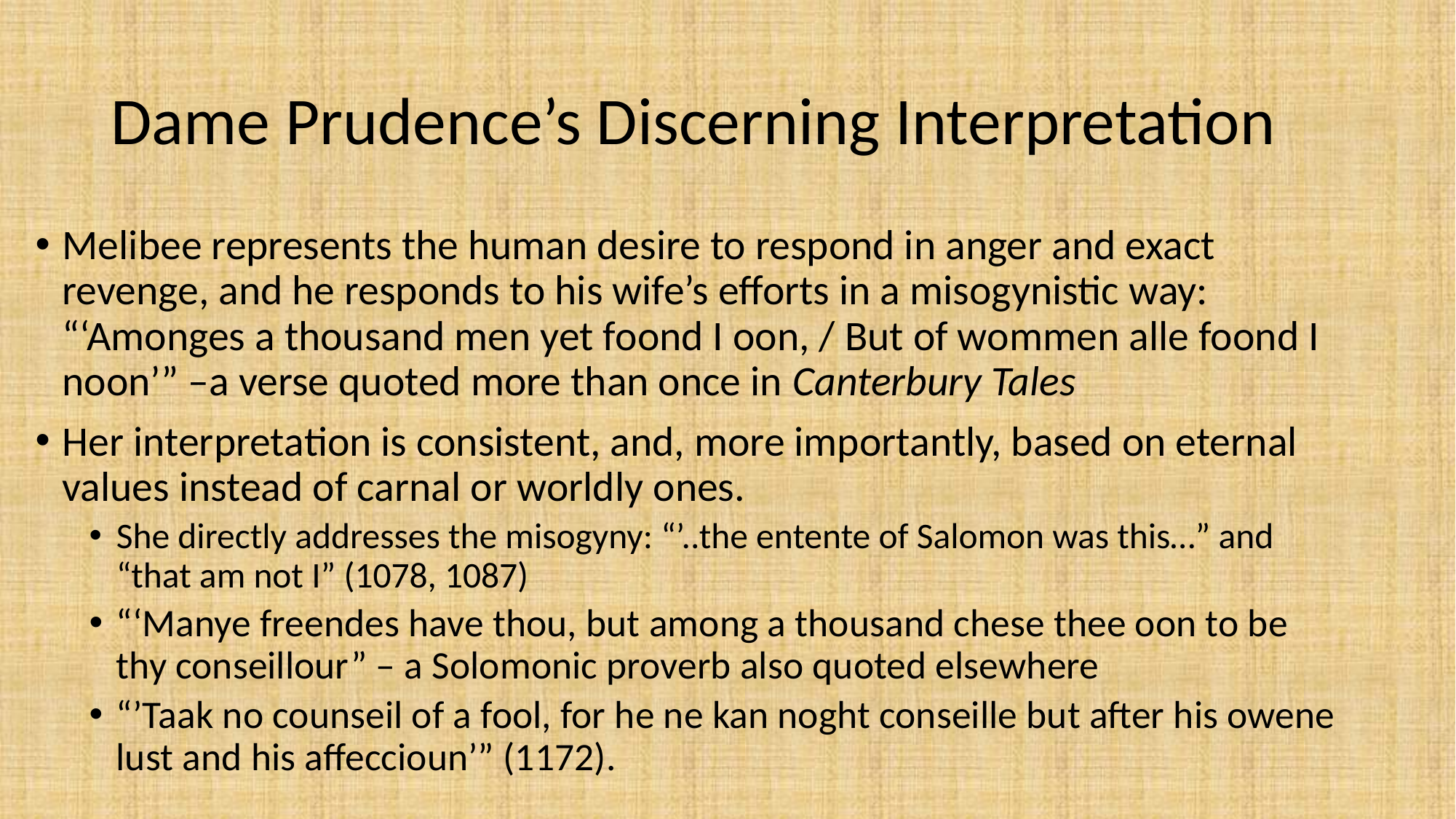

# Dame Prudence’s Discerning Interpretation
Melibee represents the human desire to respond in anger and exact revenge, and he responds to his wife’s efforts in a misogynistic way: “‘Amonges a thousand men yet foond I oon, / But of wommen alle foond I noon’” –a verse quoted more than once in Canterbury Tales
Her interpretation is consistent, and, more importantly, based on eternal values instead of carnal or worldly ones.
She directly addresses the misogyny: “’..the entente of Salomon was this…” and “that am not I” (1078, 1087)
“‘Manye freendes have thou, but among a thousand chese thee oon to be thy conseillour” – a Solomonic proverb also quoted elsewhere
“’Taak no counseil of a fool, for he ne kan noght conseille but after his owene lust and his affeccioun’” (1172).